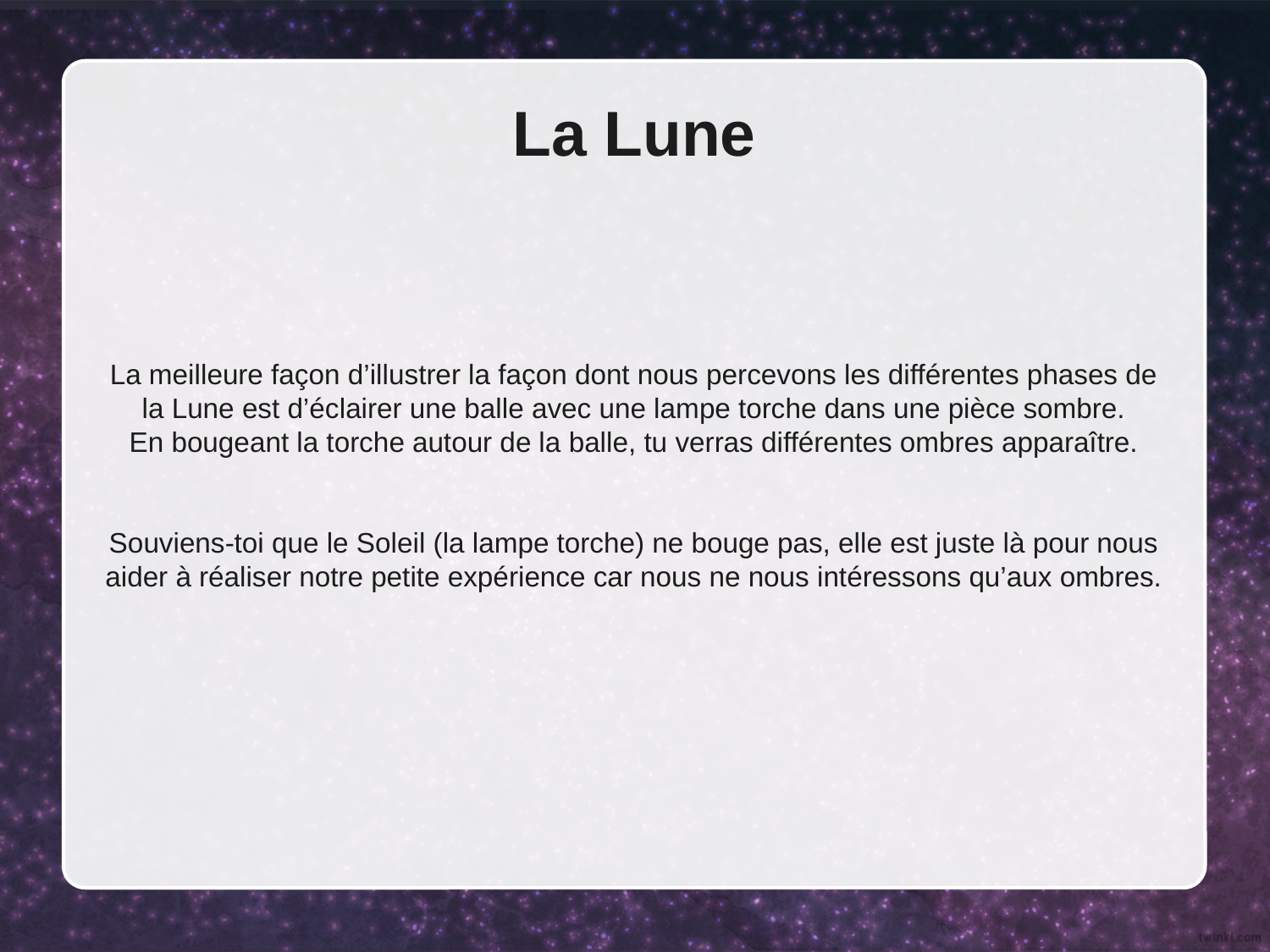

# La Lune
La meilleure façon d’illustrer la façon dont nous percevons les différentes phases de la Lune est d’éclairer une balle avec une lampe torche dans une pièce sombre.
En bougeant la torche autour de la balle, tu verras différentes ombres apparaître.

Souviens-toi que le Soleil (la lampe torche) ne bouge pas, elle est juste là pour nous aider à réaliser notre petite expérience car nous ne nous intéressons qu’aux ombres.